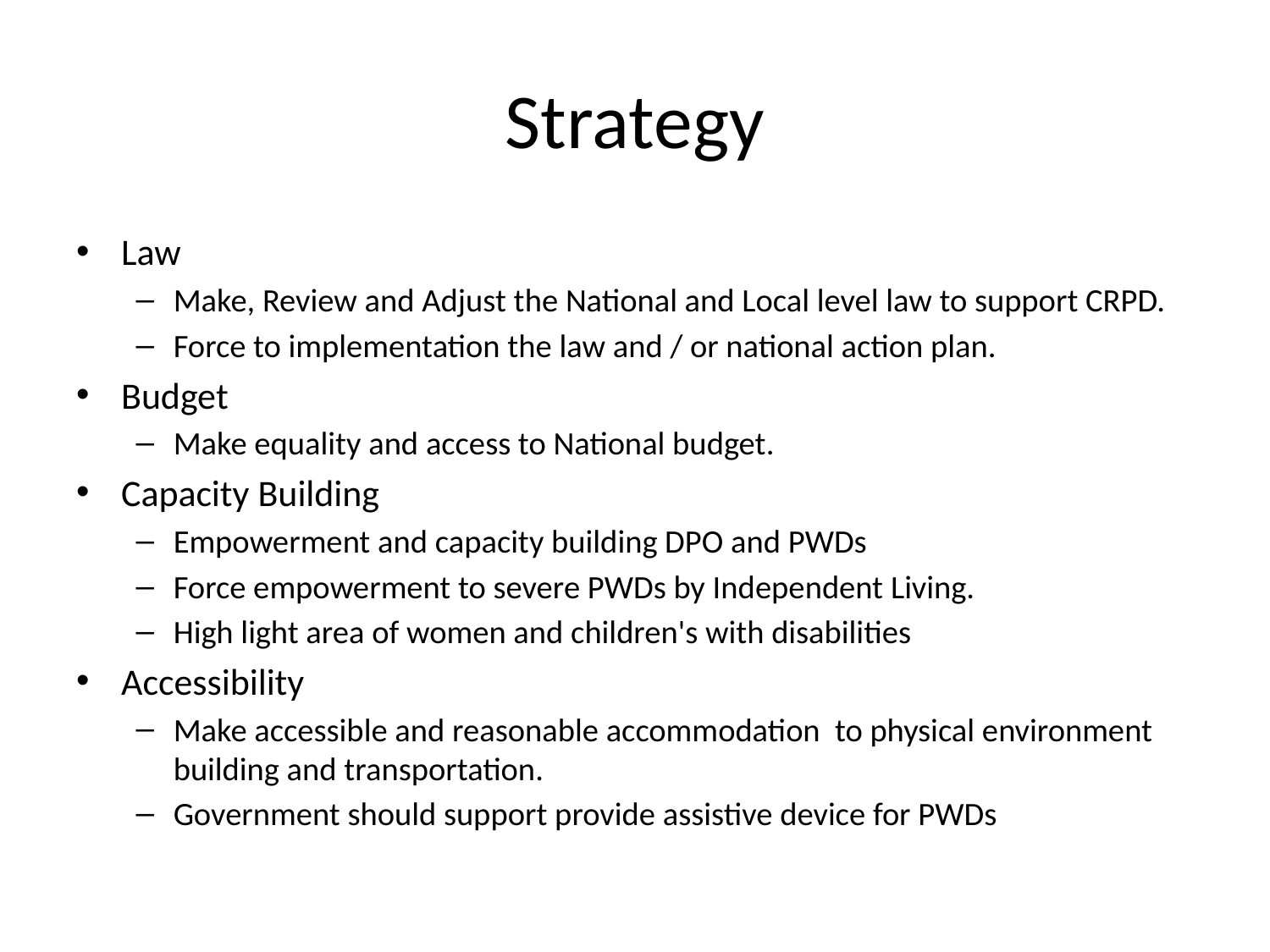

# Strategy
Law
Make, Review and Adjust the National and Local level law to support CRPD.
Force to implementation the law and / or national action plan.
Budget
Make equality and access to National budget.
Capacity Building
Empowerment and capacity building DPO and PWDs
Force empowerment to severe PWDs by Independent Living.
High light area of women and children's with disabilities
Accessibility
Make accessible and reasonable accommodation  to physical environment building and transportation.
Government should support provide assistive device for PWDs